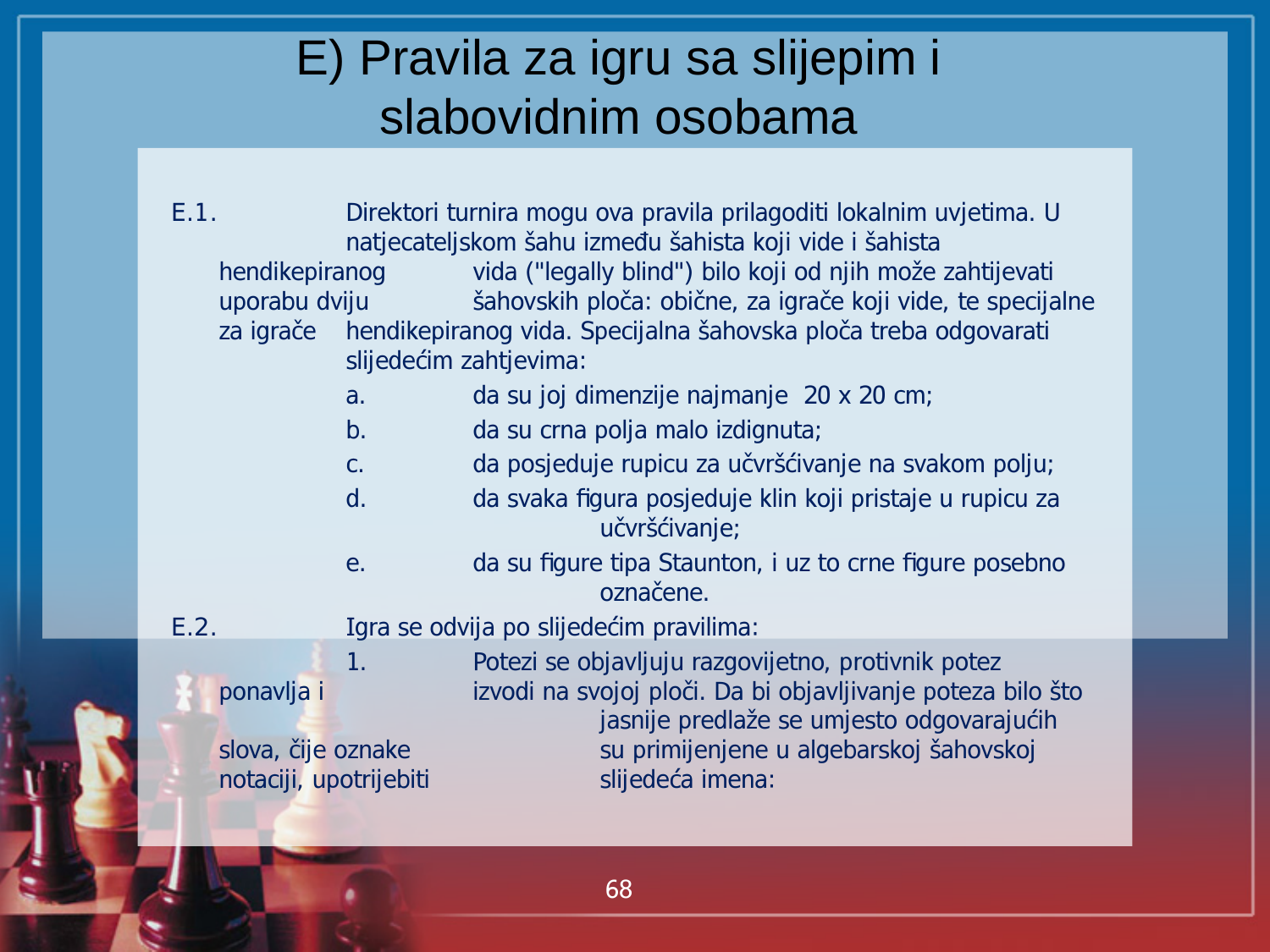

# E) Pravila za igru sa slijepim i slabovidnim osobama
E.1.		Direktori turnira mogu ova pravila prilagoditi lokalnim uvjetima. U 	natjecateljskom šahu između šahista koji vide i šahista hendikepiranog 	vida ("legally blind") bilo koji od njih može zahtijevati uporabu dviju 	šahovskih ploča: obične, za igrače koji vide, te specijalne za igrače 	hendikepiranog vida. Specijalna šahovska ploča treba odgovarati 	slijedećim zahtjevima:
		a.	da su joj dimenzije najmanje  20 x 20 cm;
		b.	da su crna polja malo izdignuta;
		c.	da posjeduje rupicu za učvršćivanje na svakom polju;
		d.	da svaka figura posjeduje klin koji pristaje u rupicu za 			učvršćivanje;
		e.	da su figure tipa Staunton, i uz to crne figure posebno 			označene.
E.2.		Igra se odvija po slijedećim pravilima:
		1.	Potezi se objavljuju razgovijetno, protivnik potez ponavlja i 		izvodi na svojoj ploči. Da bi objavljivanje poteza bilo što 			jasnije predlaže se umjesto odgovarajućih slova, čije oznake 		su primijenjene u algebarskoj šahovskoj notaciji, upotrijebiti 		slijedeća imena:
68